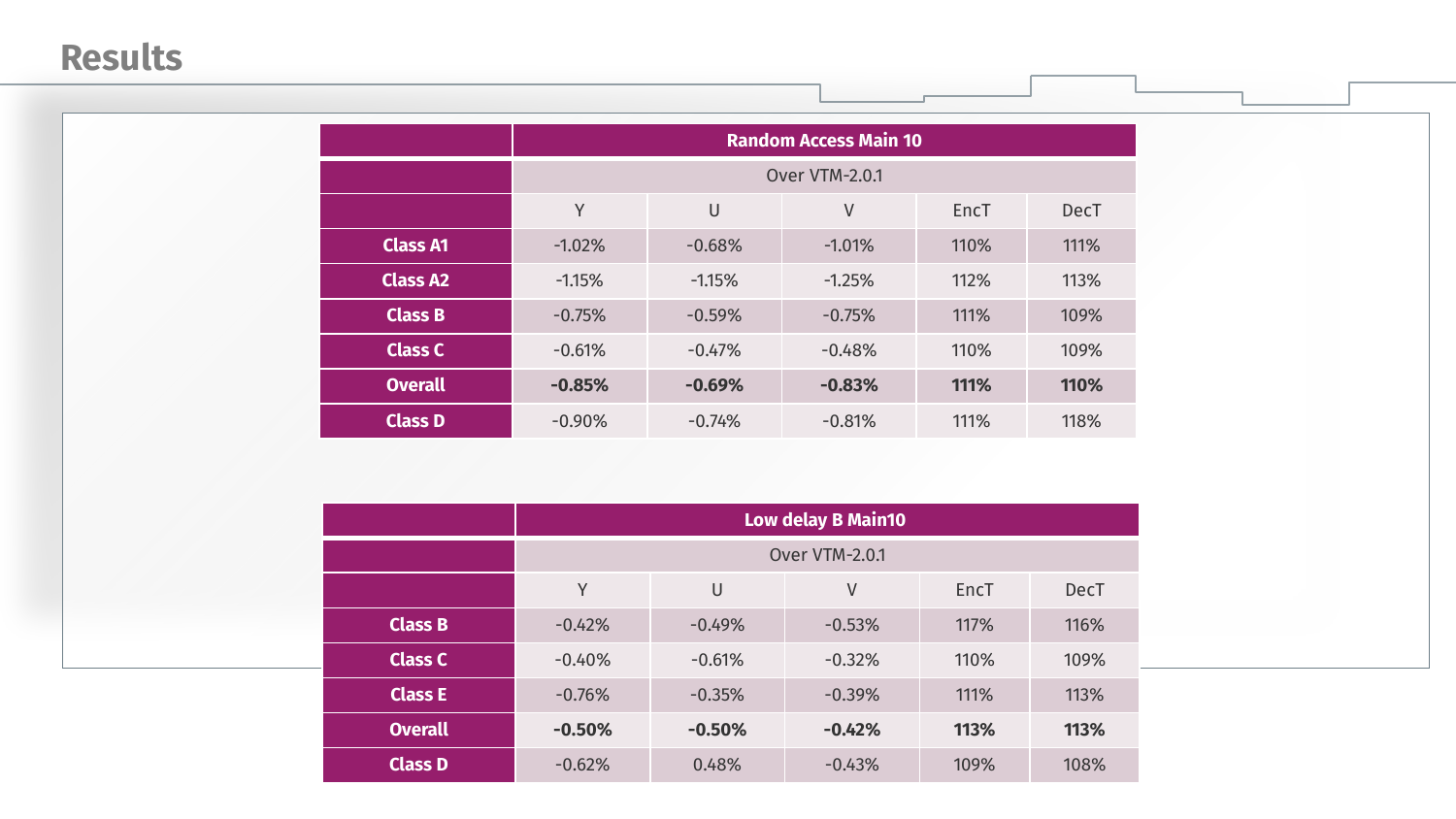

# Results

|  | Random Access Main 10 |  |  |  |  |
| --- | --- | --- | --- | --- | --- |
|  | Over VTM-2.0.1 |  |  |  |  |
|  | Y | U | V | EncT | DecT |
| Class A1 | -1.02% | -0.68% | -1.01% | 110% | 111% |
| Class A2 | -1.15% | -1.15% | -1.25% | 112% | 113% |
| Class B | -0.75% | -0.59% | -0.75% | 111% | 109% |
| Class C | -0.61% | -0.47% | -0.48% | 110% | 109% |
| Overall | -0.85% | -0.69% | -0.83% | 111% | 110% |
| Class D | -0.90% | -0.74% | -0.81% | 111% | 118% |
|  | Low delay B Main10 |  |  |  |  |
| --- | --- | --- | --- | --- | --- |
|  | Over VTM-2.0.1 |  |  |  |  |
|  | Y | U | V | EncT | DecT |
| Class B | -0.42% | -0.49% | -0.53% | 117% | 116% |
| Class C | -0.40% | -0.61% | -0.32% | 110% | 109% |
| Class E | -0.76% | -0.35% | -0.39% | 111% | 113% |
| Overall | -0.50% | -0.50% | -0.42% | 113% | 113% |
| Class D | -0.62% | 0.48% | -0.43% | 109% | 108% |